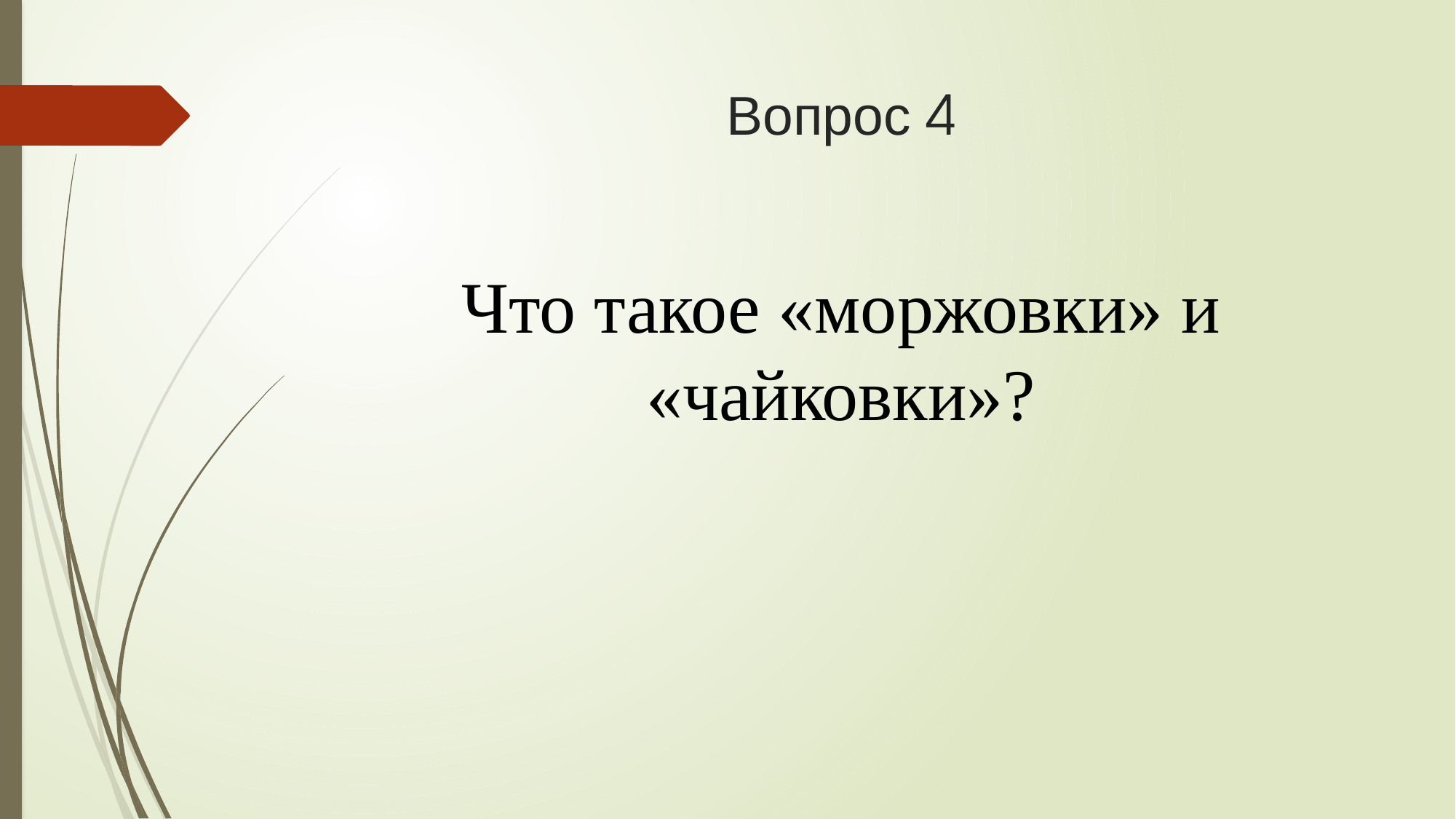

# Вопрос 4
Что такое «моржовки» и «чайковки»?